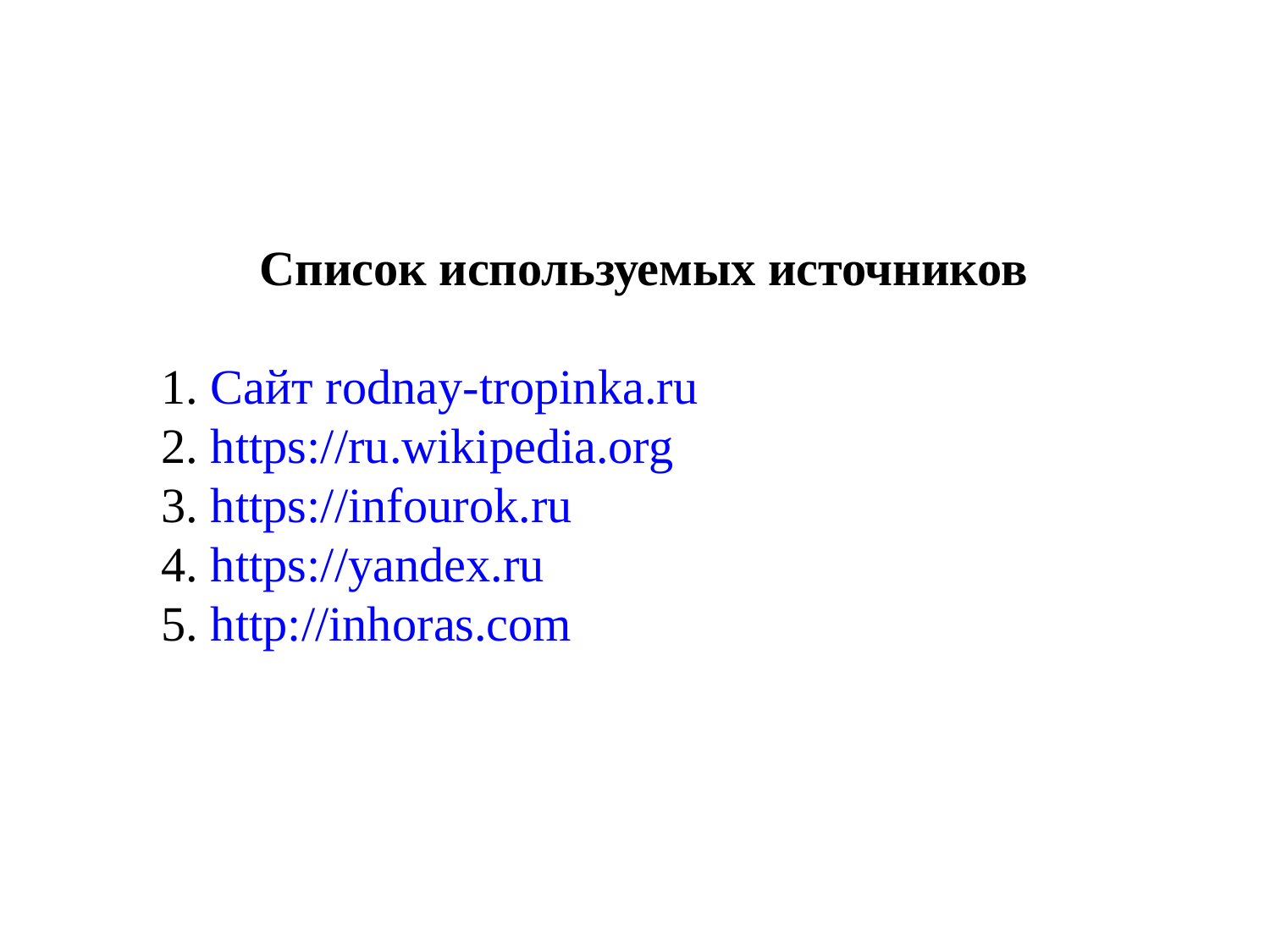

Список используемых источников

1. Cайт rodnay-tropinka.ru
2. https://ru.wikipedia.org
3. https://infourok.ru
4. https://yandex.ru
5. http://inhoras.com